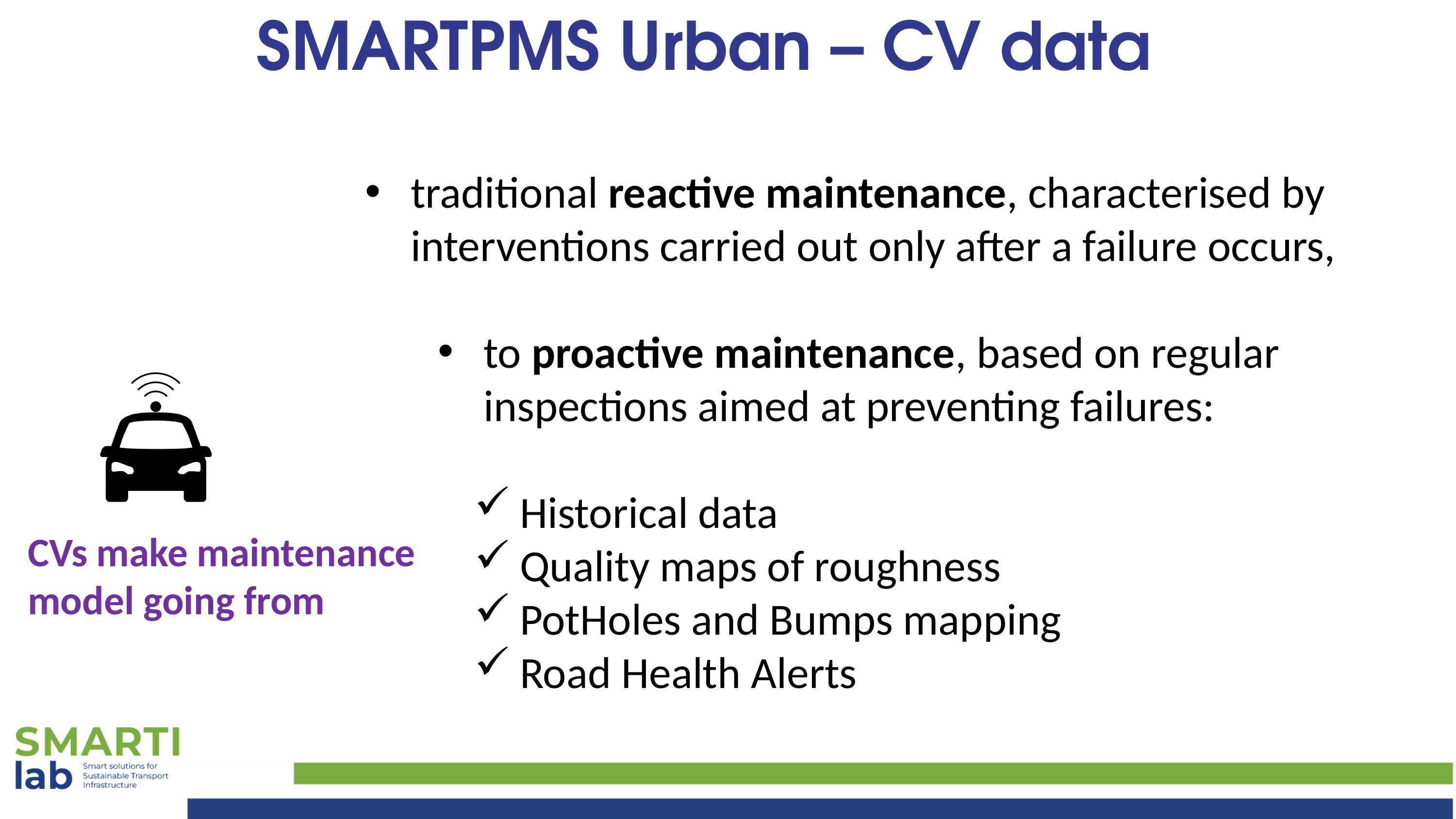

SMARTPMS Urban – CV data

traditional reactive maintenance, characterised by interventions carried out only after a failure occurs,

to proactive maintenance, based on regular inspections aimed at preventing failures:

Historical data
Quality maps of roughness
PotHoles and Bumps mapping
Road Health Alerts

CVs make maintenance model going from